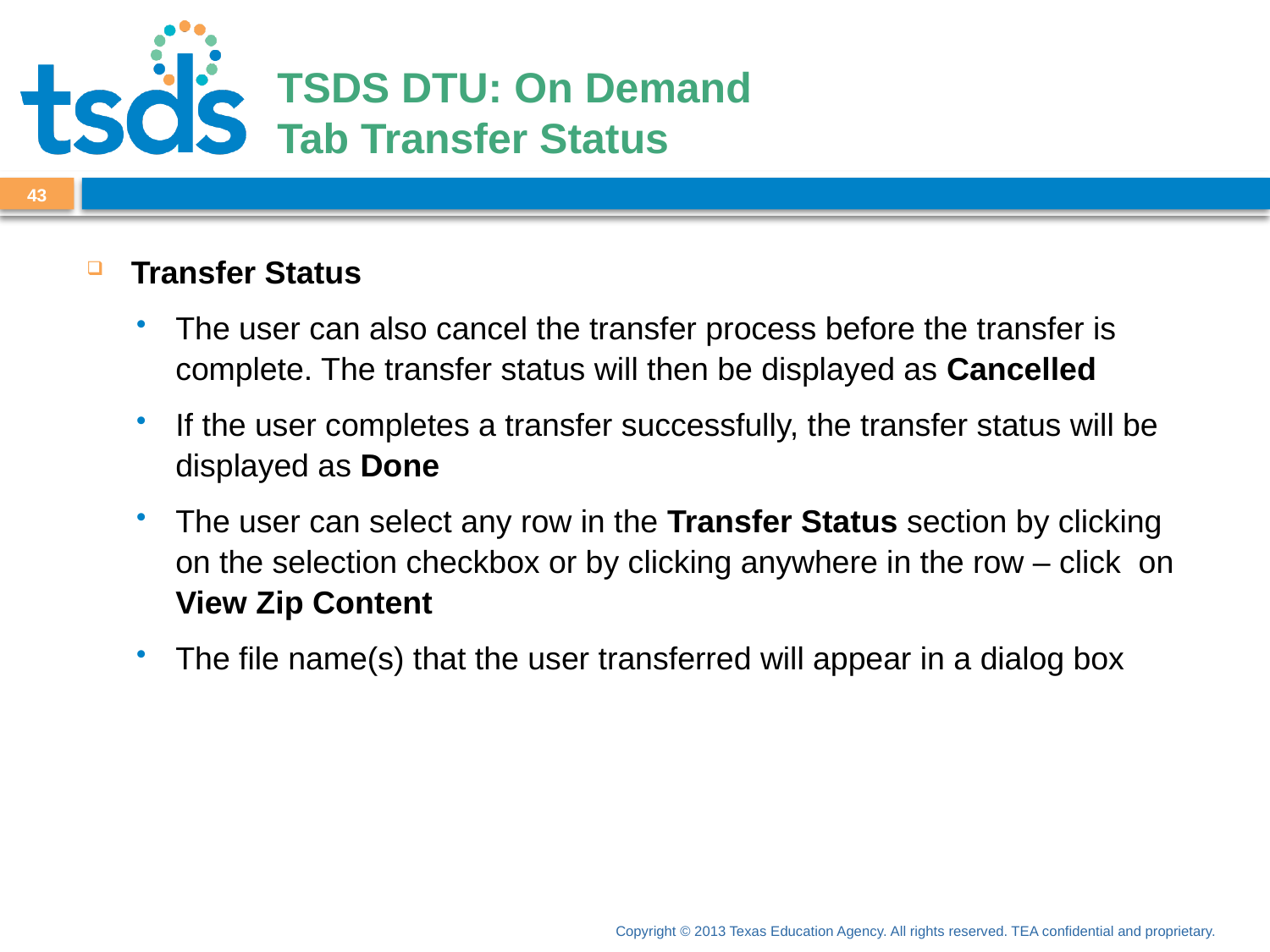

# TSDS DTU: On Demand Tab Transfer Status
43
Transfer Status
The user can also cancel the transfer process before the transfer is complete. The transfer status will then be displayed as Cancelled
If the user completes a transfer successfully, the transfer status will be displayed as Done
The user can select any row in the Transfer Status section by clicking on the selection checkbox or by clicking anywhere in the row – click  on View Zip Content
The file name(s) that the user transferred will appear in a dialog box